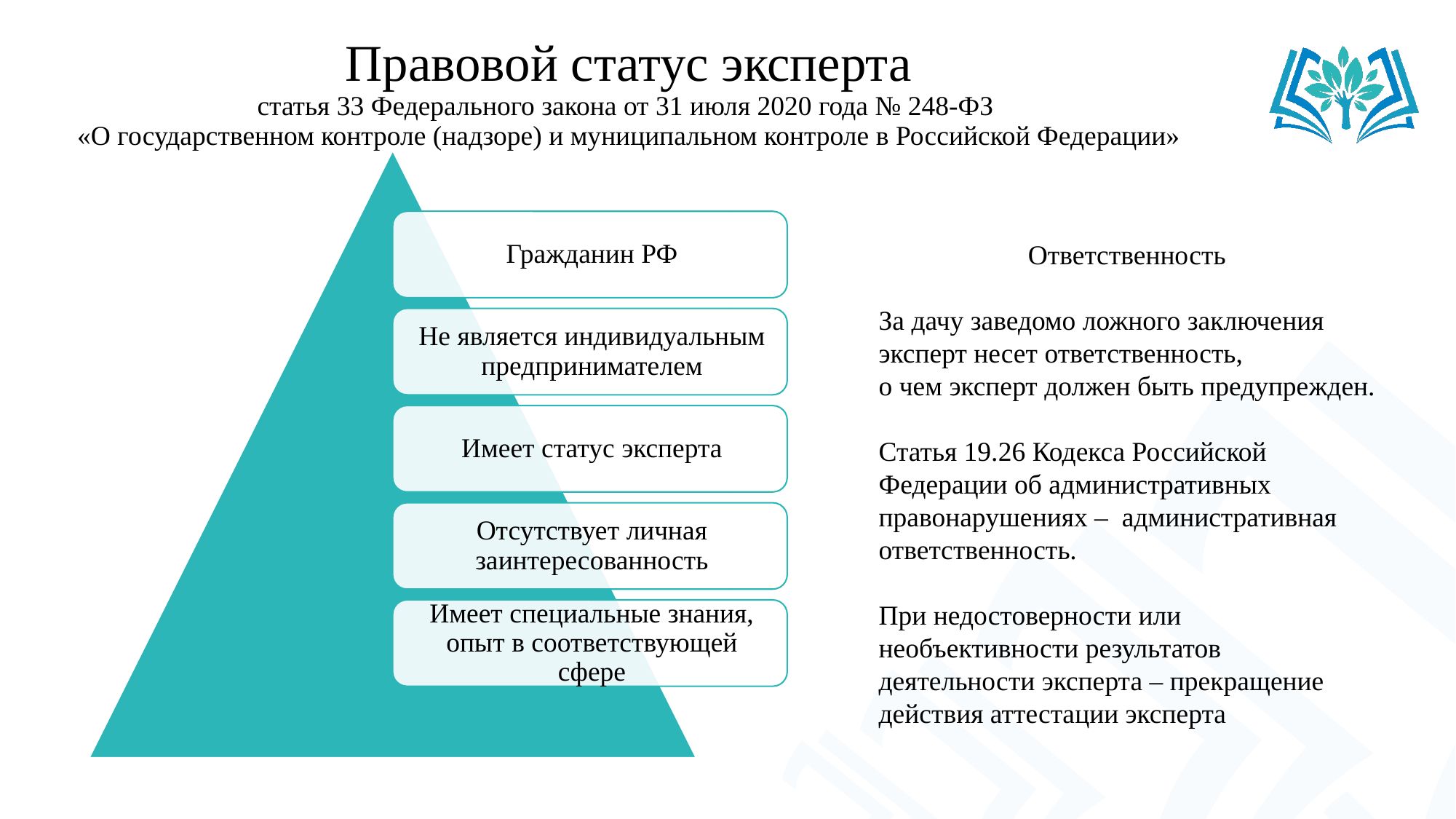

# Правовой статус эксперта статья 33 Федерального закона от 31 июля 2020 года № 248-ФЗ «О государственном контроле (надзоре) и муниципальном контроле в Российской Федерации»
Гражданин РФ
Не является индивидуальным предпринимателем
Имеет статус эксперта
Отсутствует личная заинтересованность
Имеет специальные знания, опыт в соответствующей сфере

Ответственность

За дачу заведомо ложного заключения эксперт несет ответственность,
о чем эксперт должен быть предупрежден.

Статья 19.26 Кодекса Российской Федерации об административных правонарушениях –  административная ответственность.

При недостоверности или необъективности результатов деятельности эксперта – прекращение действия аттестации эксперта